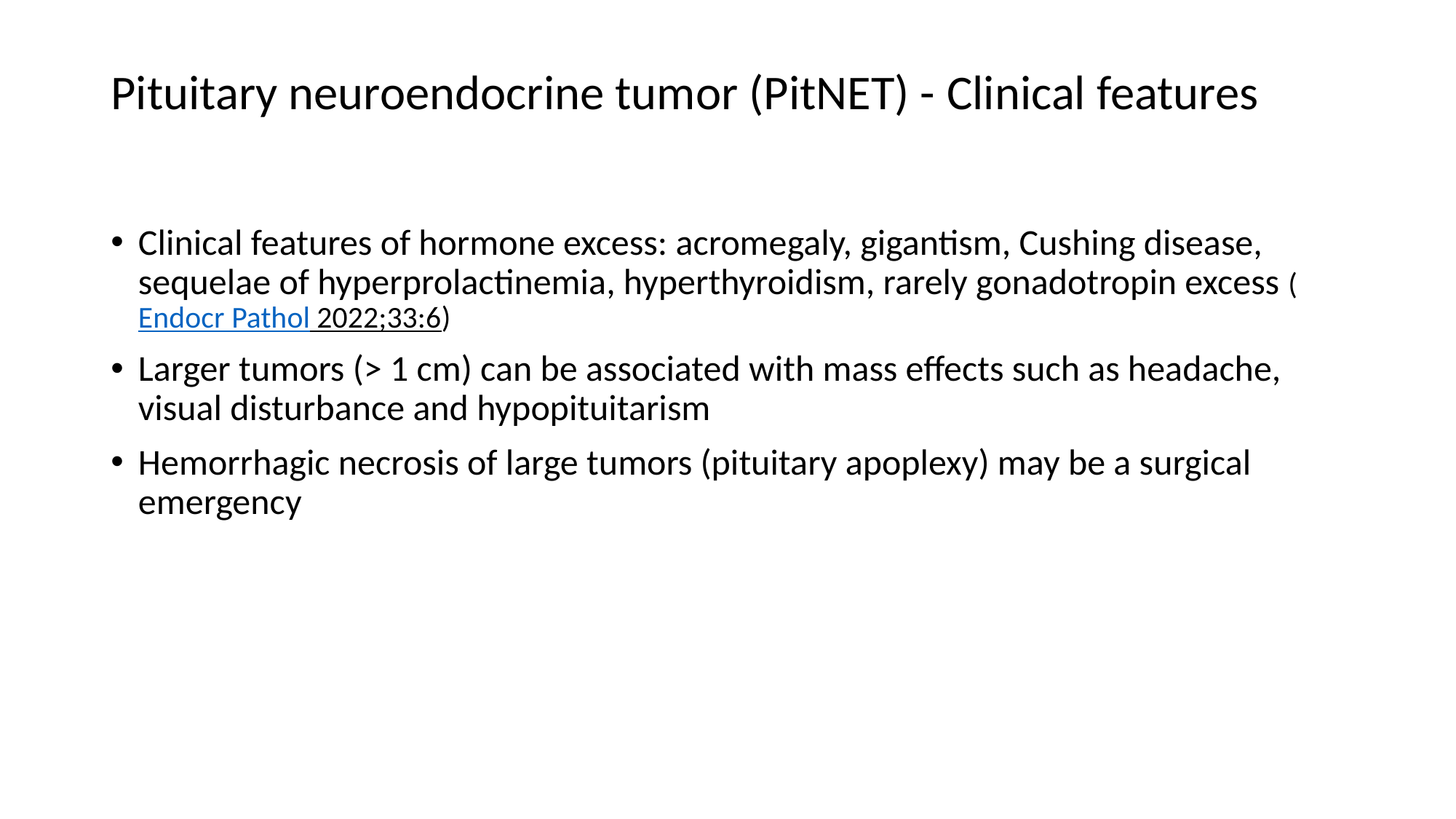

# Pituitary neuroendocrine tumor (PitNET) - Clinical features
Clinical features of hormone excess: acromegaly, gigantism, Cushing disease, sequelae of hyperprolactinemia, hyperthyroidism, rarely gonadotropin excess (Endocr Pathol 2022;33:6)
Larger tumors (> 1 cm) can be associated with mass effects such as headache, visual disturbance and hypopituitarism
Hemorrhagic necrosis of large tumors (pituitary apoplexy) may be a surgical emergency